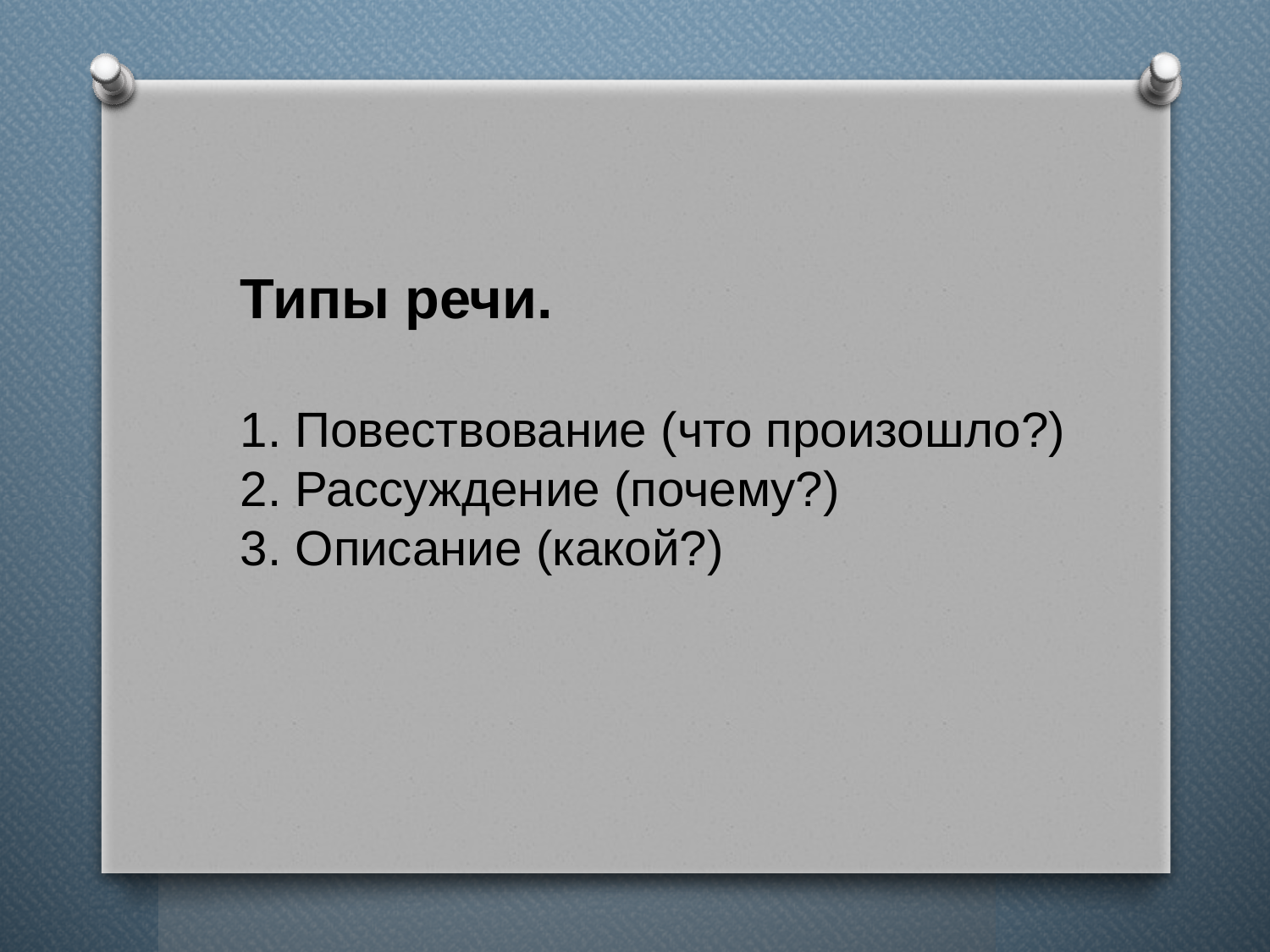

Типы речи.

1. Повествование (что произошло?)
2. Рассуждение (почему?)
3. Описание (какой?)